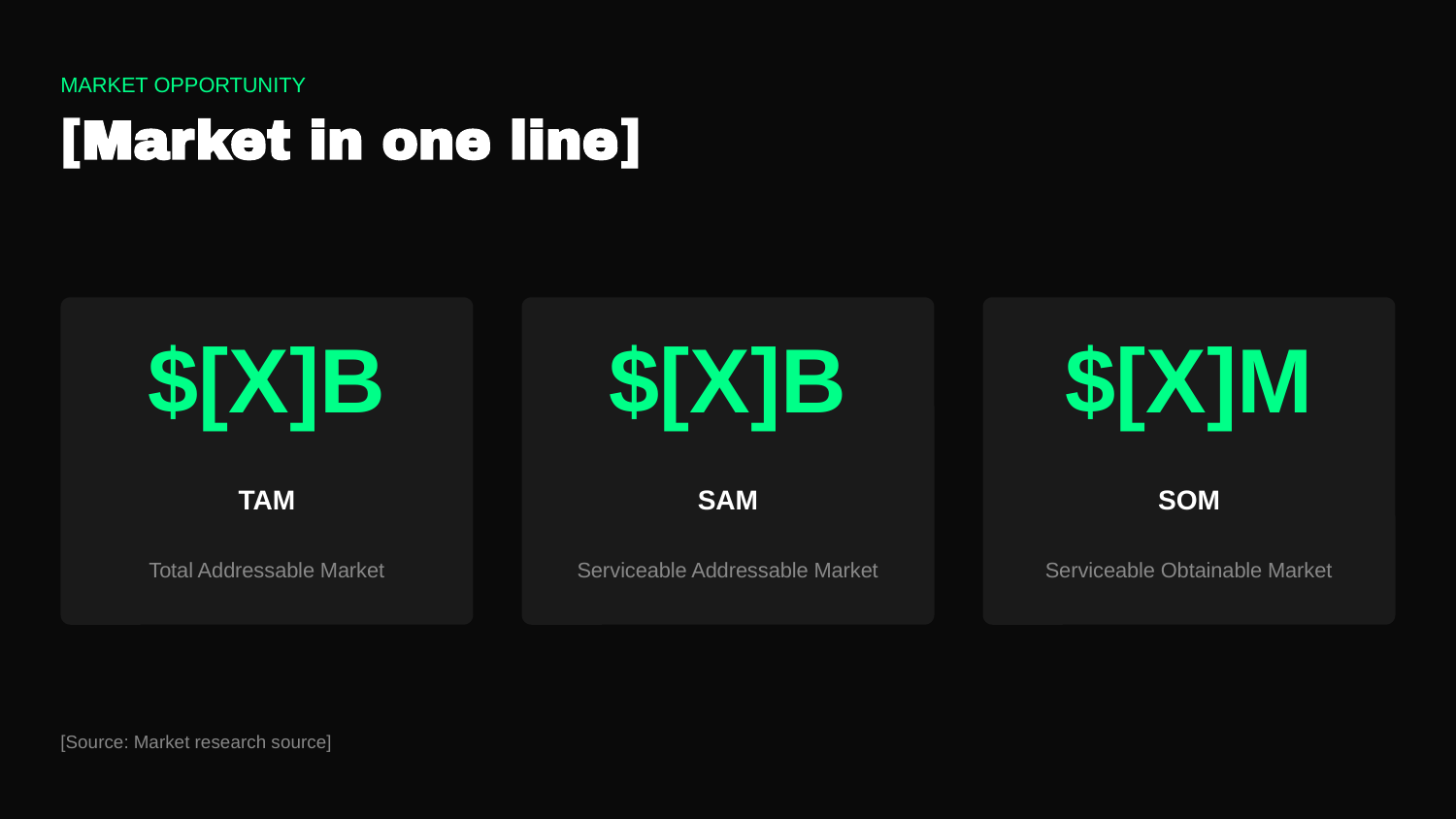

MARKET OPPORTUNITY
[Market in one line]

$[X]B
$[X]B
$[X]M
TAM
SAM
SOM
Total Addressable Market
Serviceable Addressable Market
Serviceable Obtainable Market
[Source: Market research source]